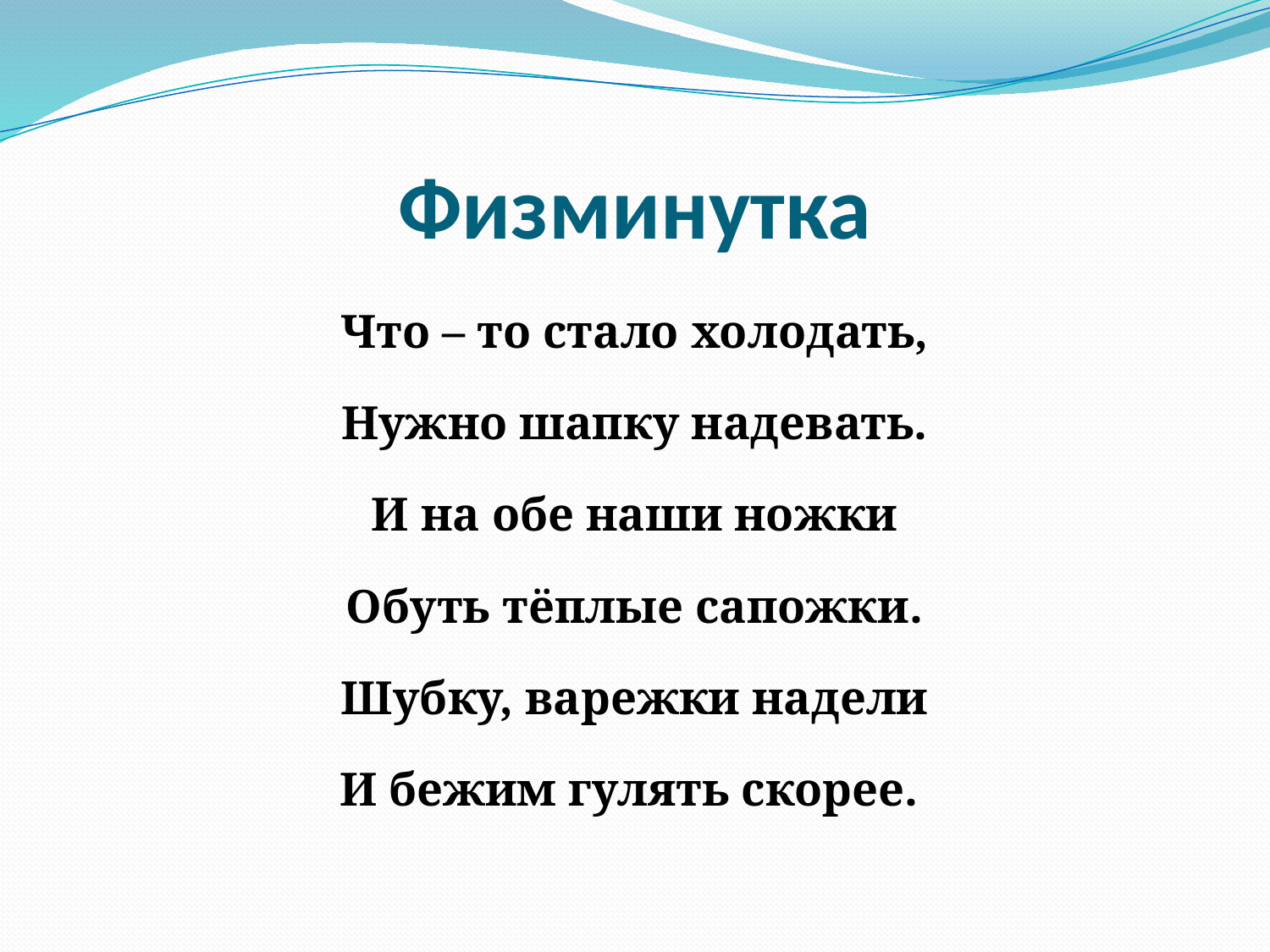

# Физминутка
Что – то стало холодать,
Нужно шапку надевать.
И на обе наши ножки
Обуть тёплые сапожки.
Шубку, варежки надели
И бежим гулять скорее.